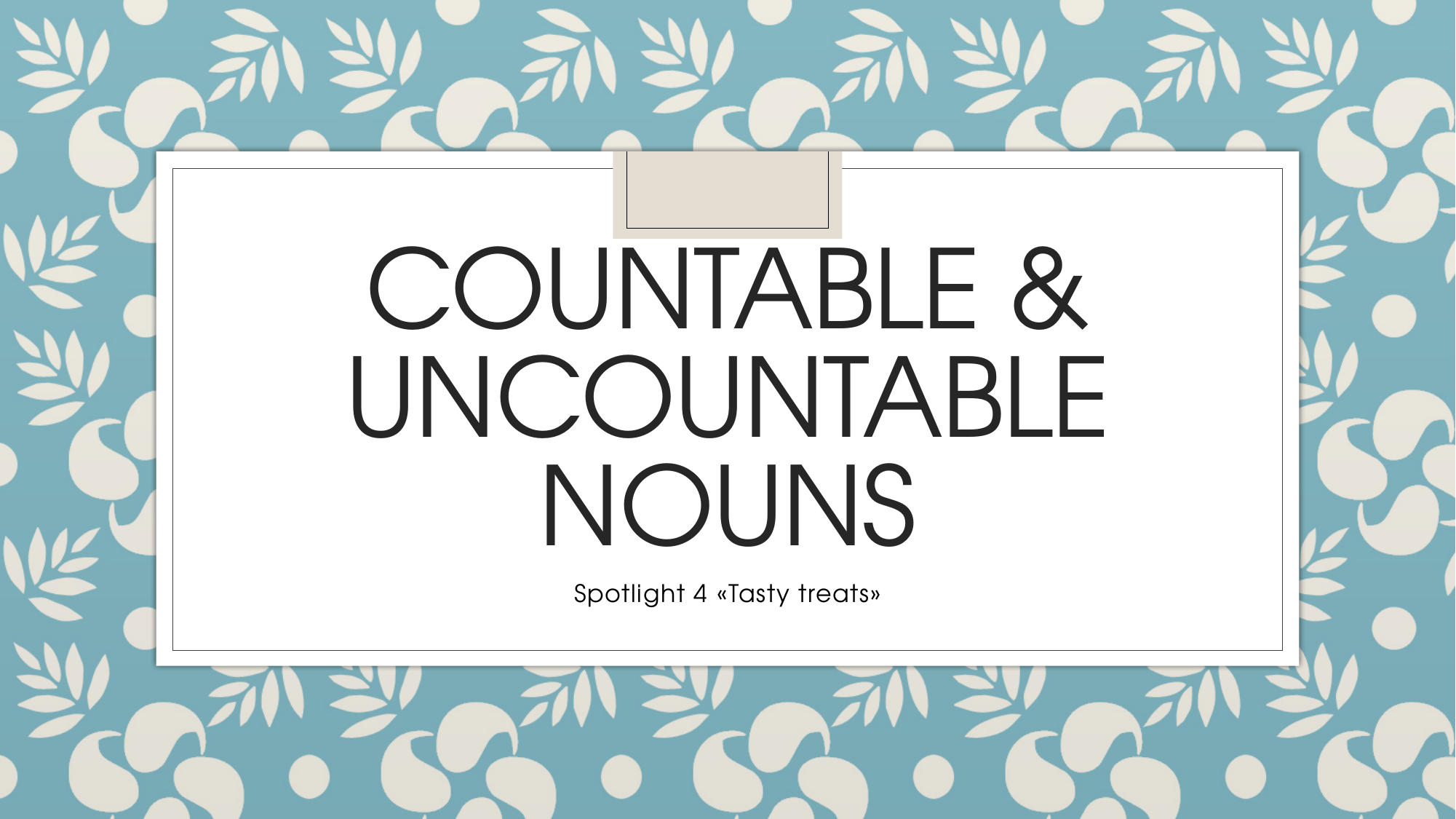

# Countable & uncountable nouns
Spotlight 4 «Tasty treats»